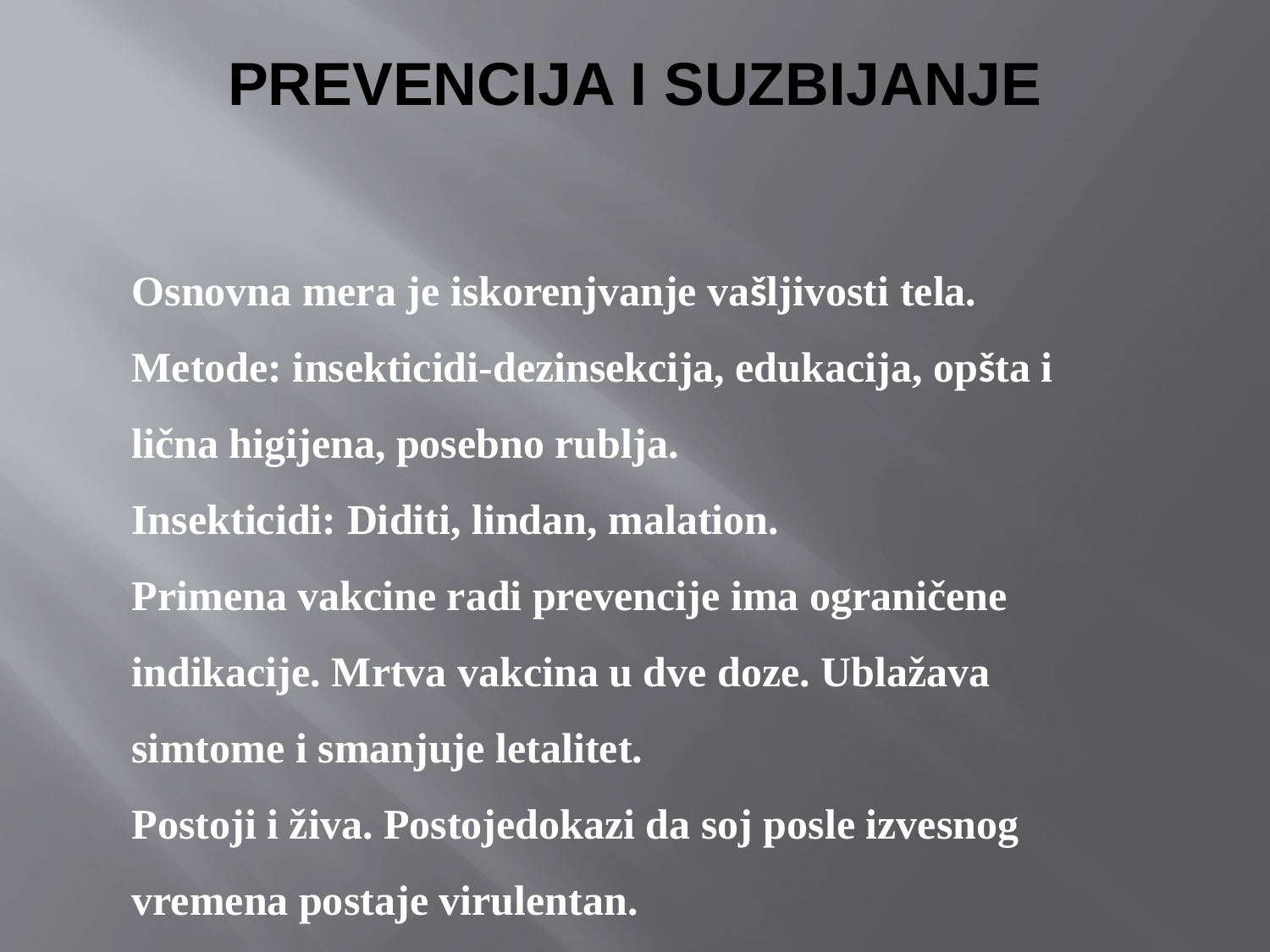

# PREVENCIJA I SUZBIJANJE
Osnovna mera je iskorenjvanje vašljivosti tela.
Metode: insekticidi-dezinsekcija, edukacija, opšta i lična higijena, posebno rublja.
Insekticidi: Diditi, lindan, malation.
Primena vakcine radi prevencije ima ograničene indikacije. Mrtva vakcina u dve doze. Ublažava simtome i smanjuje letalitet.
Postoji i živa. Postojedokazi da soj posle izvesnog vremena postaje virulentan.